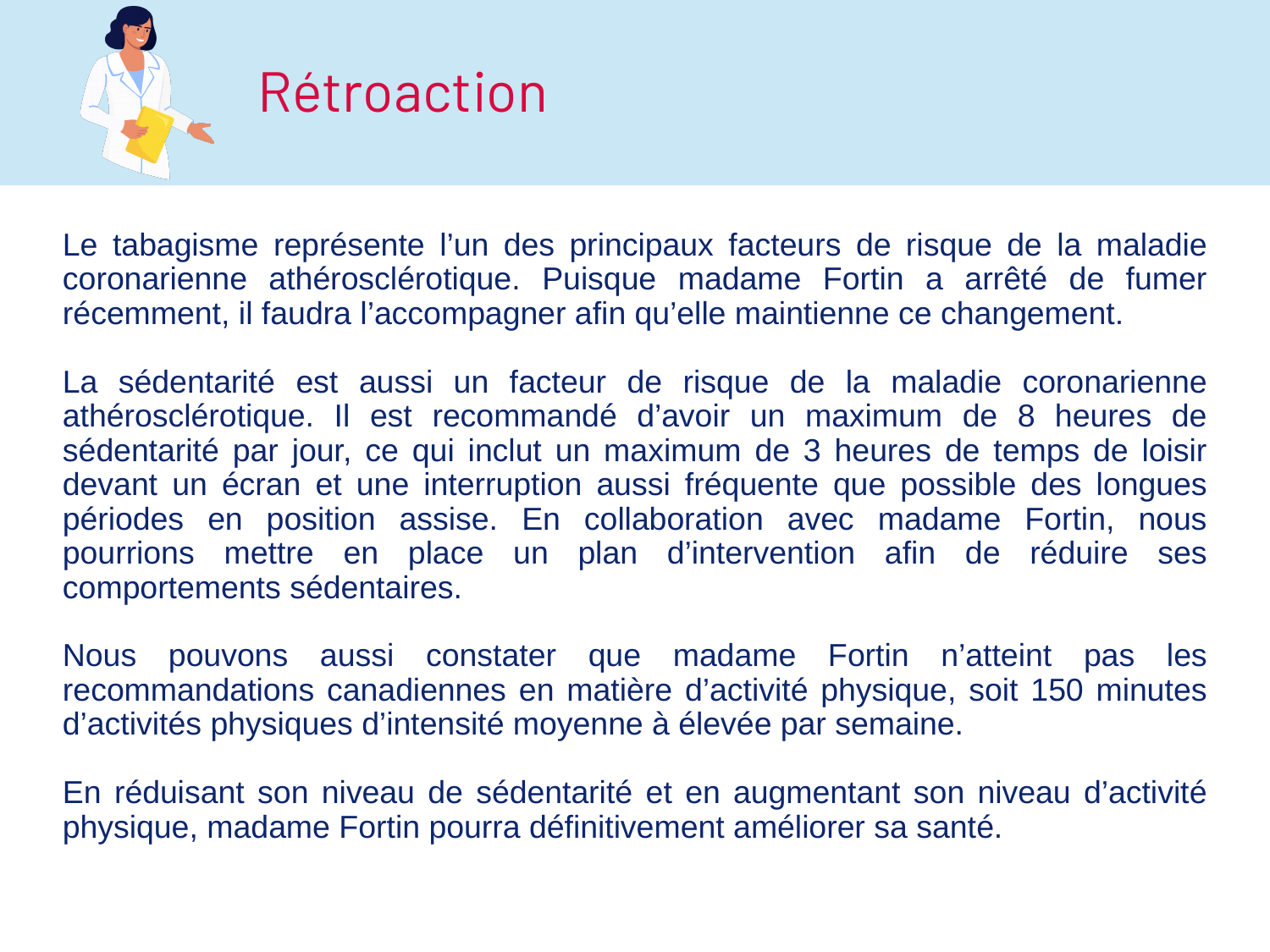

# Rétroaction
Le tabagisme représente l’un des principaux facteurs de risque de la maladie coronarienne athérosclérotique. Puisque madame Fortin a arrêté de fumer récemment, il faudra l’accompagner afin qu’elle maintienne ce changement.

La sédentarité est aussi un facteur de risque de la maladie coronarienne athérosclérotique. Il est recommandé d’avoir un maximum de 8 heures de sédentarité par jour, ce qui inclut un maximum de 3 heures de temps de loisir devant un écran et une interruption aussi fréquente que possible des longues périodes en position assise. En collaboration avec madame Fortin, nous pourrions mettre en place un plan d’intervention afin de réduire ses comportements sédentaires.

Nous pouvons aussi constater que madame Fortin n’atteint pas les recommandations canadiennes en matière d’activité physique, soit 150 minutes d’activités physiques d’intensité moyenne à élevée par semaine.

En réduisant son niveau de sédentarité et en augmentant son niveau d’activité physique, madame Fortin pourra définitivement améliorer sa santé.